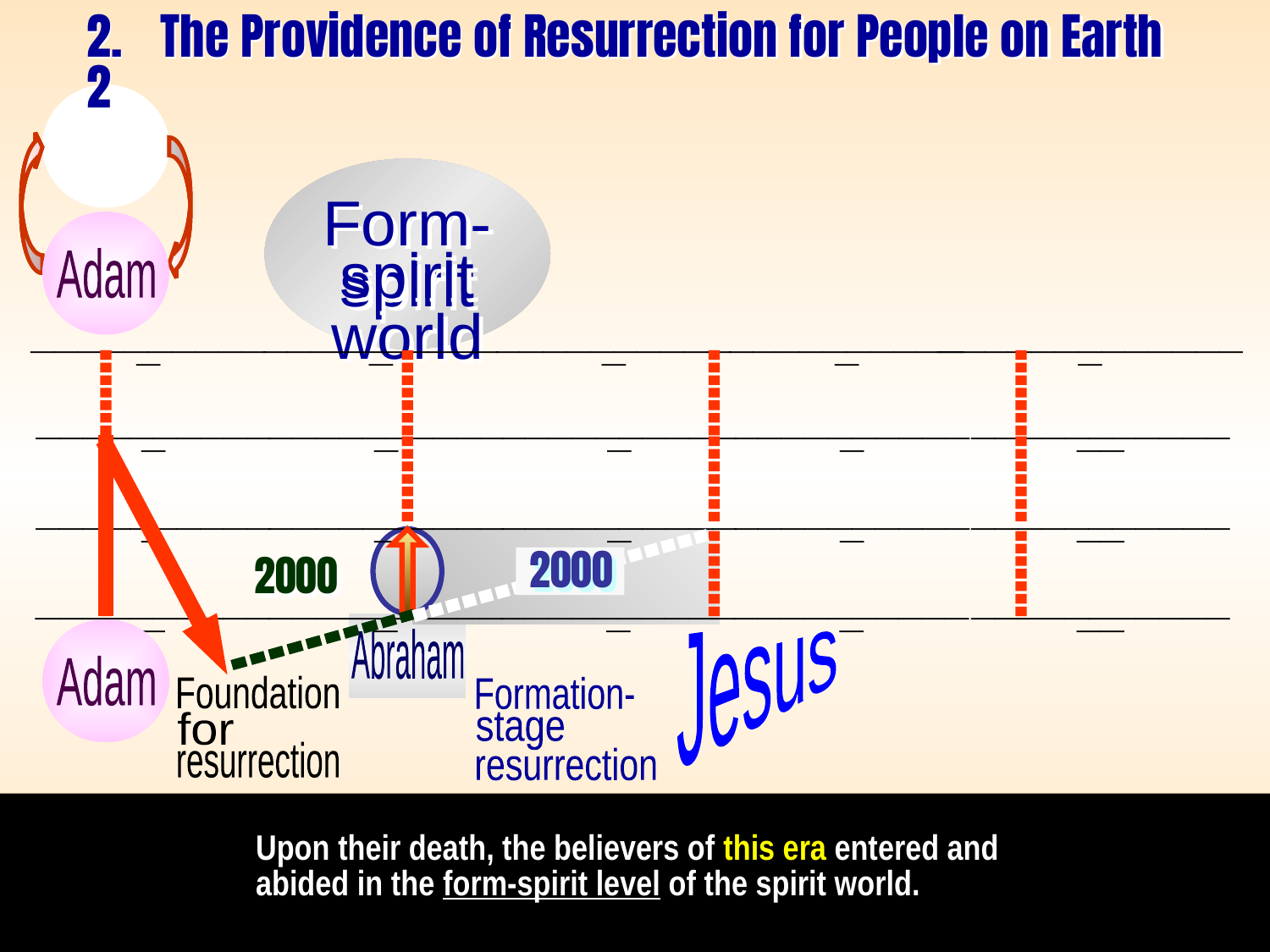

2.2
The Providence of Resurrection for People on Earth

God

Adam

Form-spirit
spirit world
___________
___________
___________
___________
______________
___________
___________
___________
___________
_____________
___________
___________
___________
___________
_____________
___________
___________
___________
___________
_____________
-------
-------
-------
-------
-------
-------
-------
-------
-------
-------
-------
-------

2000

2000

------------------

Abraham
Jesus

Adam
----------
Foundation
for
resurrection
Formation-
stage
resurrection

Upon their death, the believers of this era entered and abided in the form-spirit level of the spirit world.